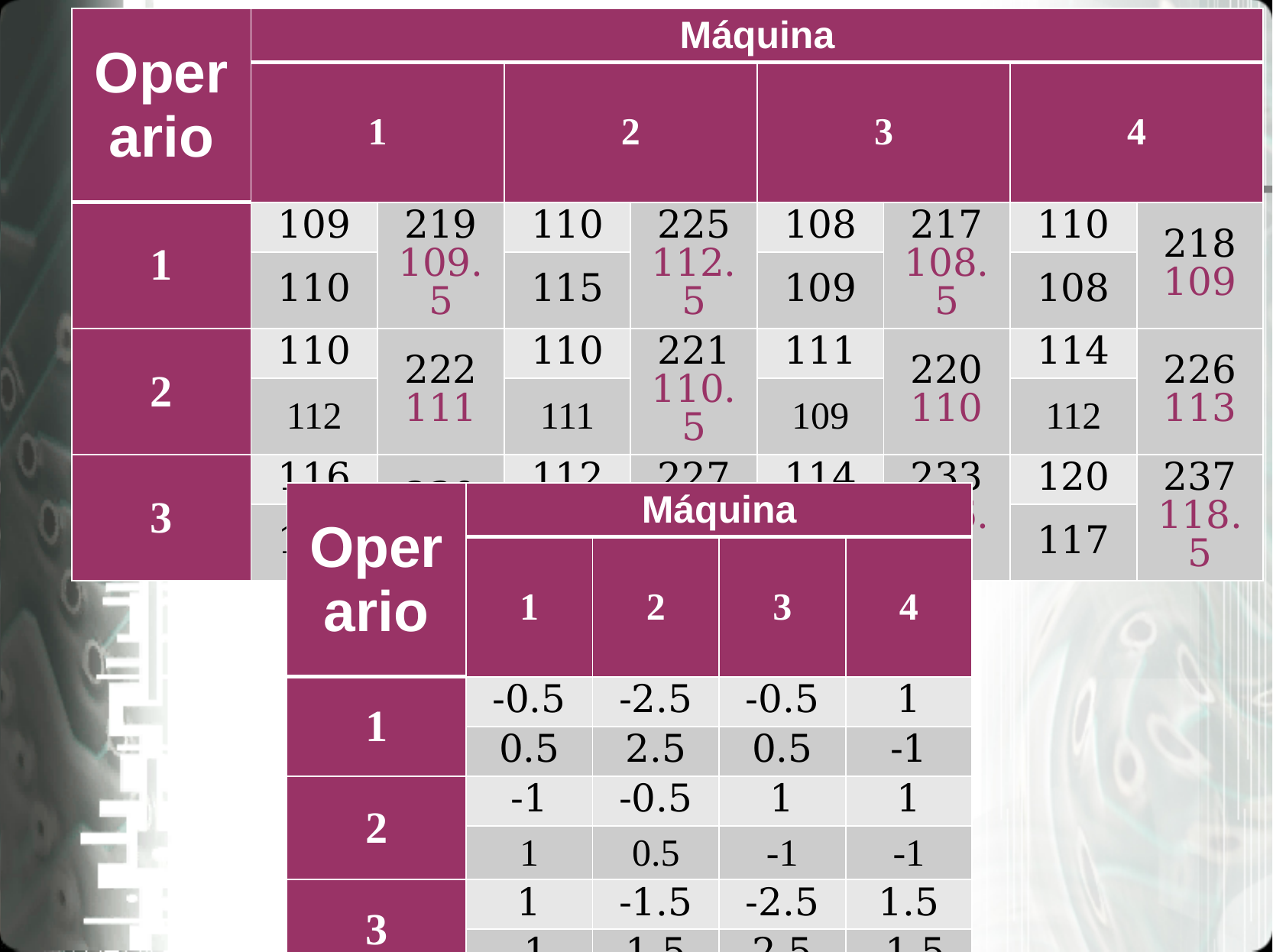

| Operario | Máquina |  |  |  |  |  |  |  |
| --- | --- | --- | --- | --- | --- | --- | --- | --- |
|  | 1 |  | 2 |  | 3 |  | 4 |  |
| 1 | 109 | 219 109.5 | 110 | 225 112.5 | 108 | 217 108.5 | 110 | 218 109 |
|  | 110 |  | 115 |  | 109 |  | 108 |  |
| 2 | 110 | 222 111 | 110 | 221 110.5 | 111 | 220 110 | 114 | 226 113 |
|  | 112 |  | 111 |  | 109 |  | 112 |  |
| 3 | 116 | 230 115 | 112 | 227 113.5 | 114 | 233 116.5 | 120 | 237 118.5 |
|  | 114 |  | 115 |  | 119 |  | 117 |  |

| Operario | Máquina |  |  |  |
| --- | --- | --- | --- | --- |
|  | 1 | 2 | 3 | 4 |
| 1 | -0.5 | -2.5 | -0.5 | 1 |
|  | 0.5 | 2.5 | 0.5 | -1 |
| 2 | -1 | -0.5 | 1 | 1 |
|  | 1 | 0.5 | -1 | -1 |
| 3 | 1 | -1.5 | -2.5 | 1.5 |
|  | -1 | 1.5 | 2.5 | -1.5 |